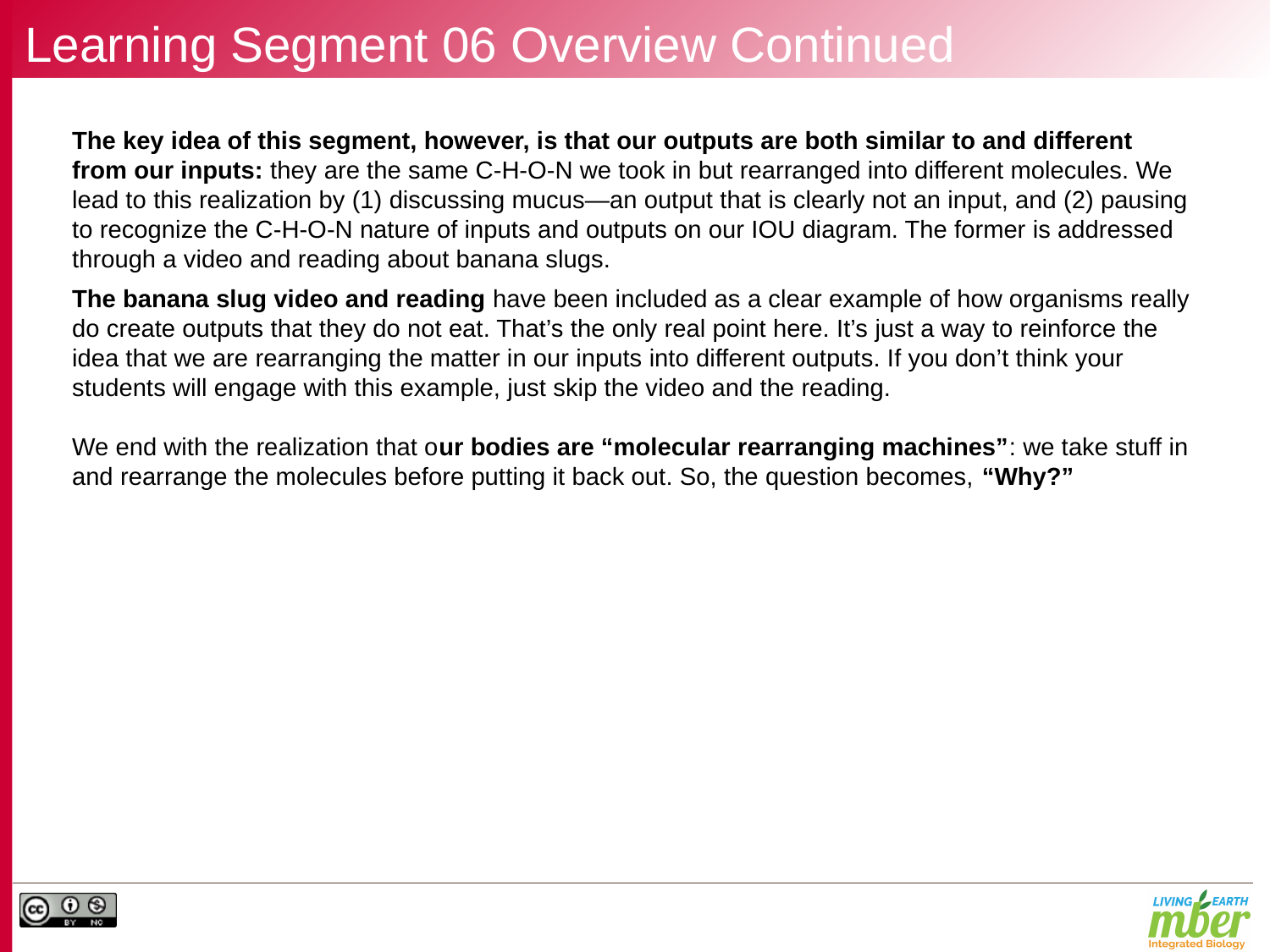

# Learning Segment 06 Overview Continued
The key idea of this segment, however, is that our outputs are both similar to and different from our inputs: they are the same C-H-O-N we took in but rearranged into different molecules. We lead to this realization by (1) discussing mucus—an output that is clearly not an input, and (2) pausing to recognize the C-H-O-N nature of inputs and outputs on our IOU diagram. The former is addressed through a video and reading about banana slugs.
The banana slug video and reading have been included as a clear example of how organisms really do create outputs that they do not eat. That’s the only real point here. It’s just a way to reinforce the idea that we are rearranging the matter in our inputs into different outputs. If you don’t think your students will engage with this example, just skip the video and the reading.

We end with the realization that our bodies are “molecular rearranging machines”: we take stuff in and rearrange the molecules before putting it back out. So, the question becomes, “Why?”